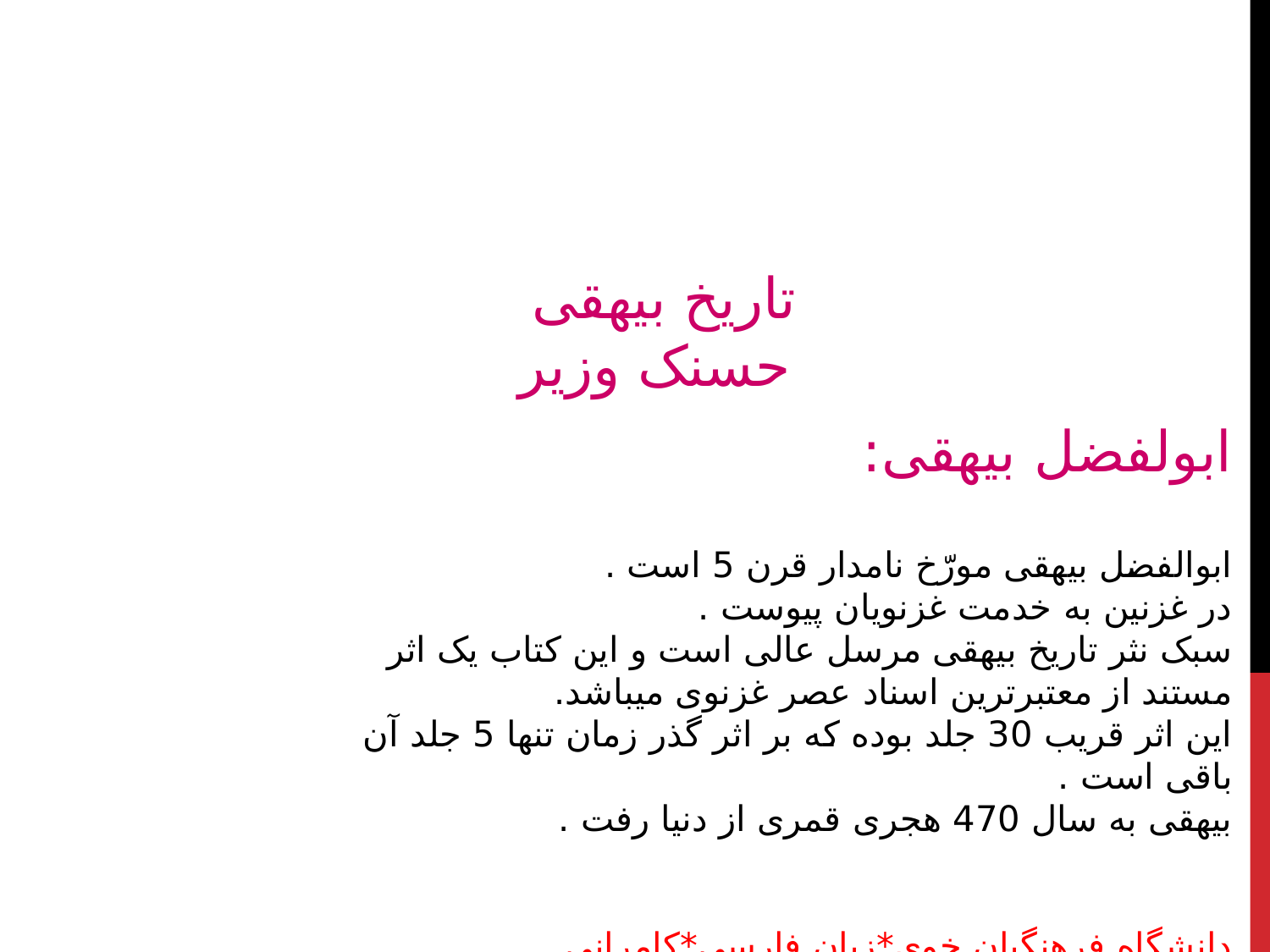

#

تاریخ بیهقی
حسنک وزیر
ابولفضل بیهقی:
ابوالفضل بیهقی مورّخ نامدار قرن 5 است .
در غزنین به خدمت غزنویان پیوست .
سبک نثر تاریخ بیهقی مرسل عالی است و این کتاب یک اثر مستند از معتبرترین اسناد عصر غزنوی میباشد.
این اثر قریب 30 جلد بوده که بر اثر گذر زمان تنها 5 جلد آن باقی است .
بیهقی به سال 470 هجری قمری از دنیا رفت .

دانشگاه فرهنگیان خوی*زبان فارسی*کامرانی